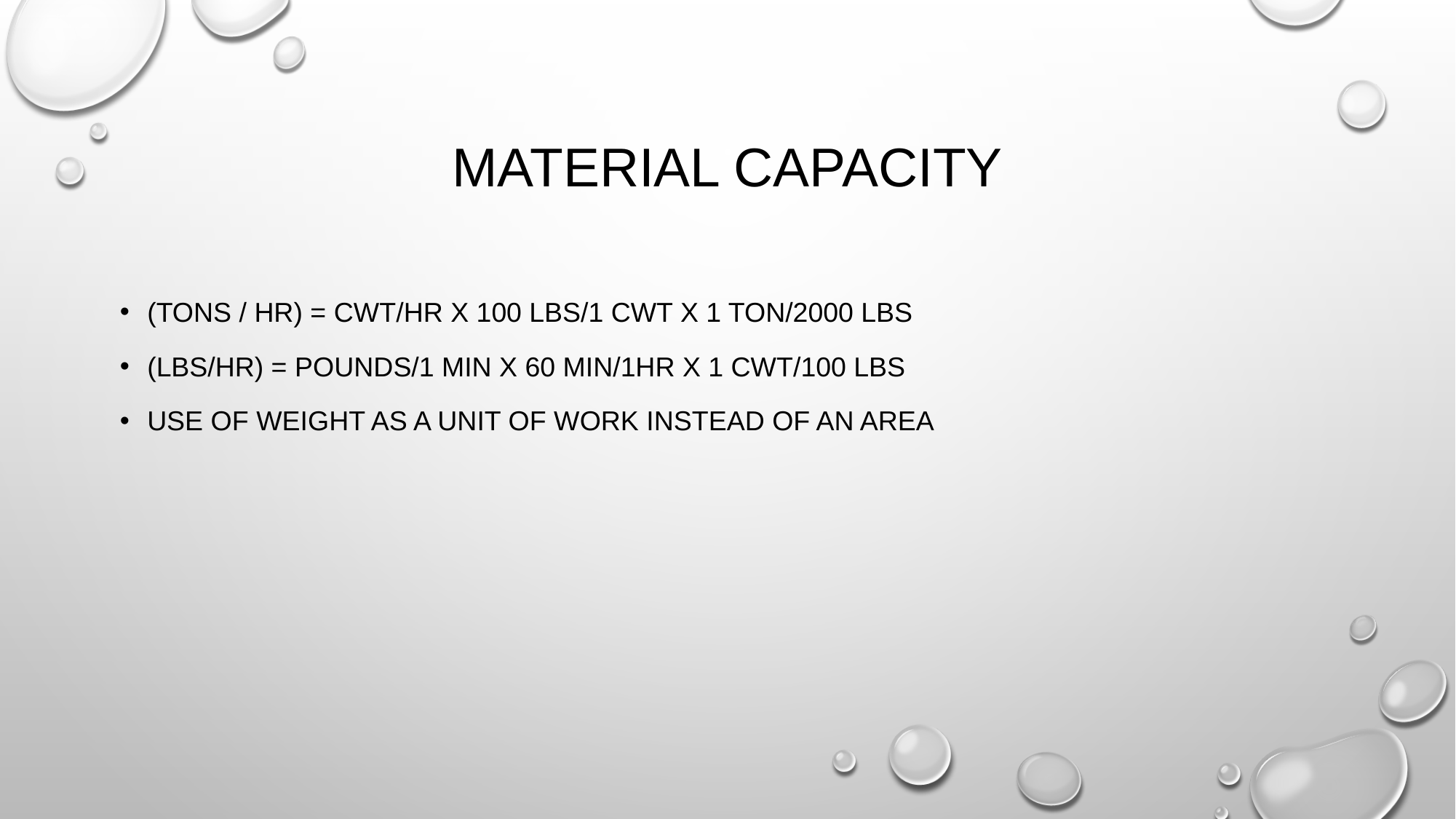

# Material Capacity
(tons / hr) = cwt/hr x 100 lbs/1 cwt x 1 ton/2000 lbs
(lbs/Hr) = pounds/1 min X 60 min/1hr x 1 cwt/100 lbs
Use of weight as a unit of work instead of an area